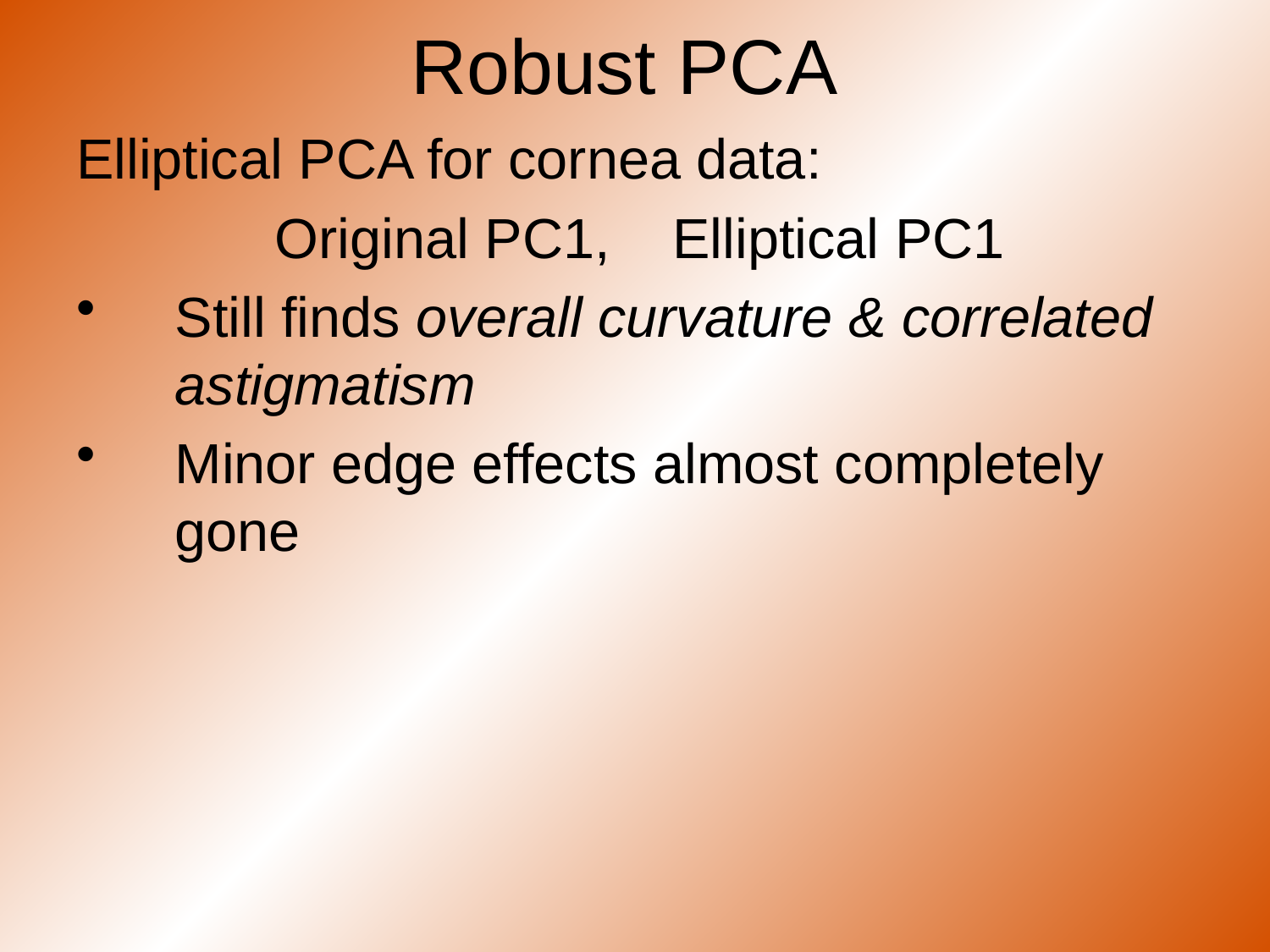

# Robust PCA
Elliptical PCA for cornea data:
Original PC1,    Elliptical PC1
Still finds overall curvature & correlated astigmatism
Minor edge effects almost completely gone